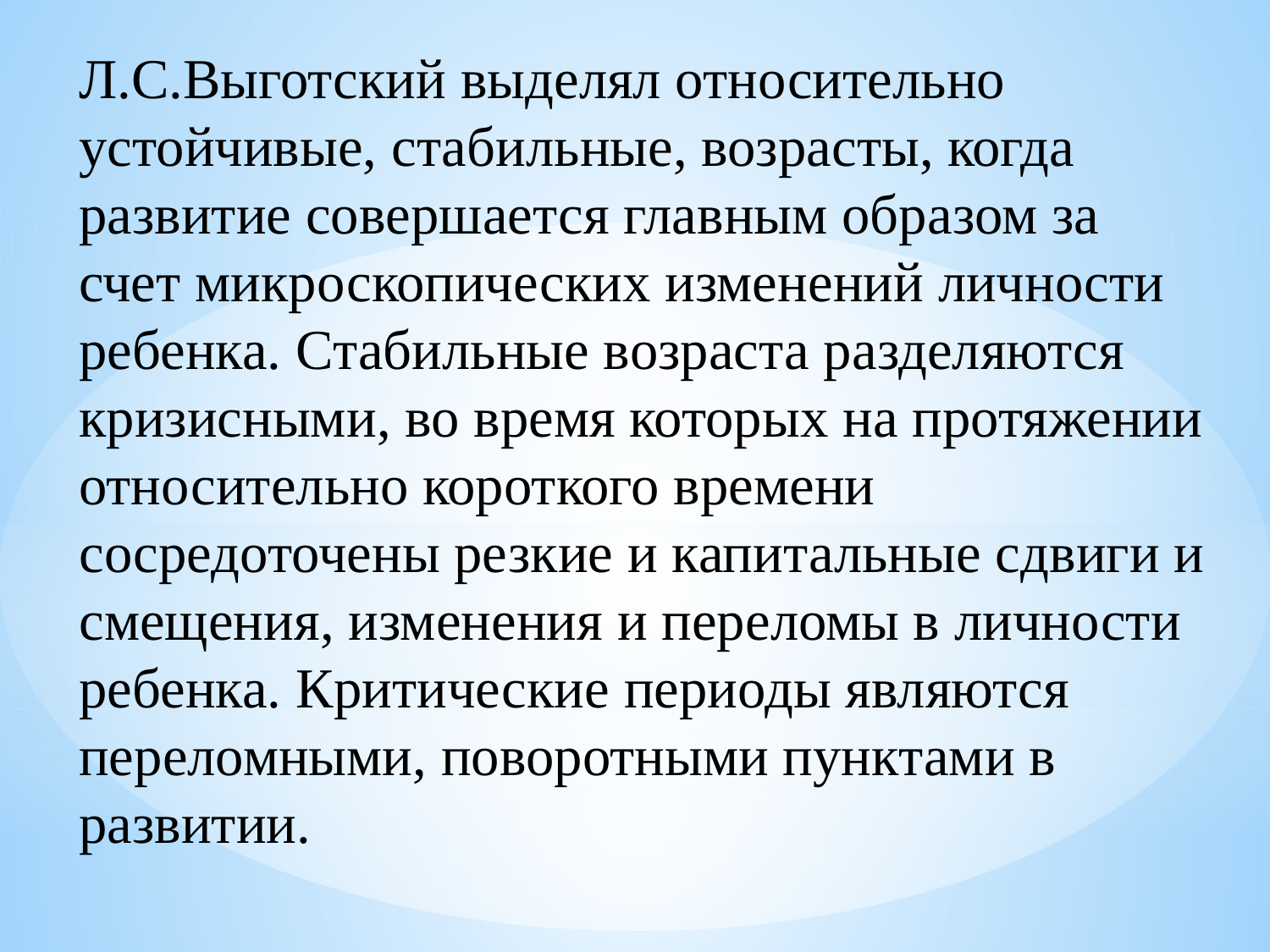

Л.С.Выготский выделял относительно устойчивые, стабильные, возрасты, когда развитие совершается главным образом за счет микроскопических изменений личности ребенка. Стабильные возраста разделяются кризисными, во время которых на протяжении относительно короткого времени сосредоточены резкие и капитальные сдвиги и смещения, изменения и переломы в личности ребенка. Критические периоды являются переломными, поворотными пунктами в развитии.